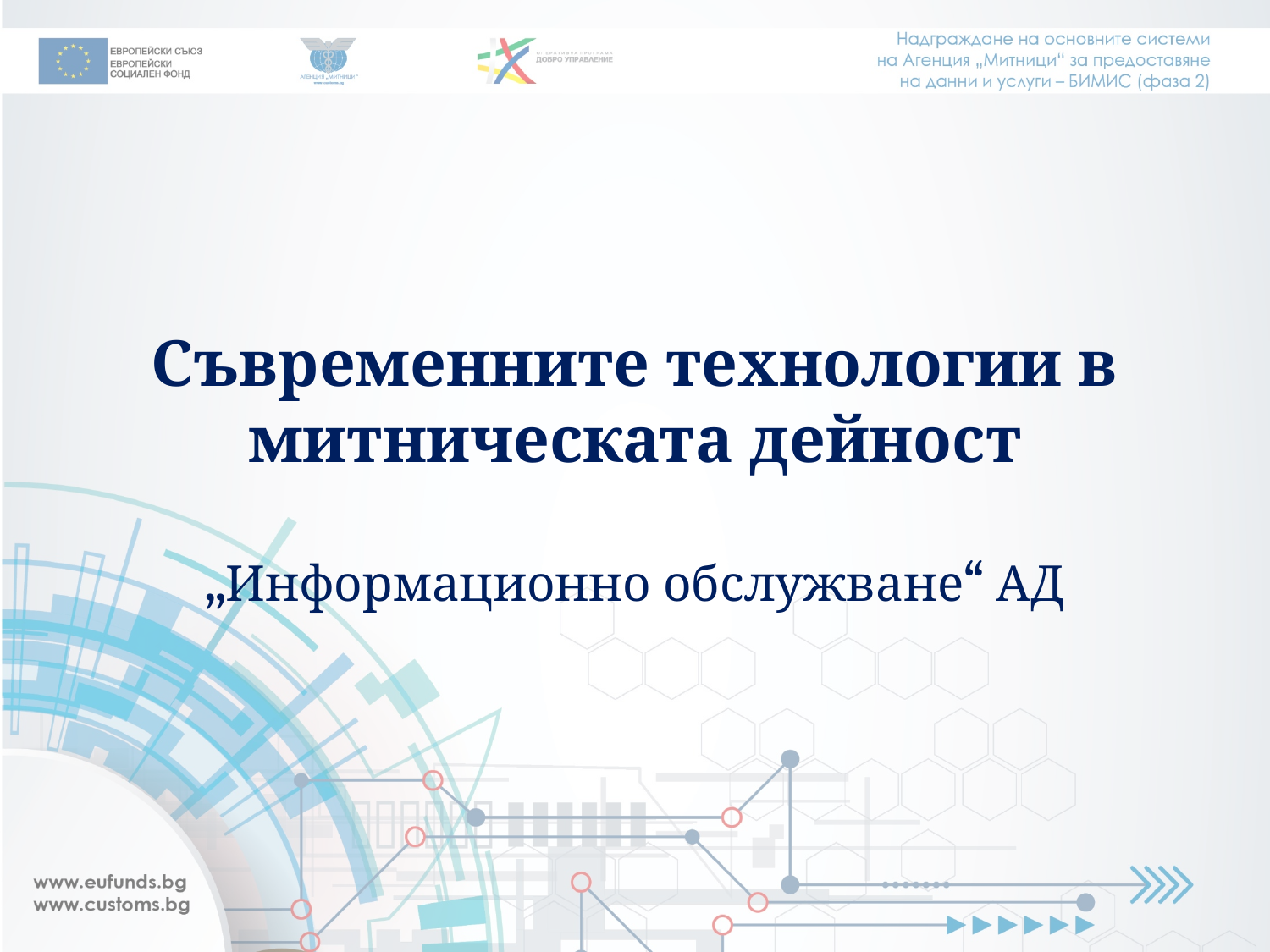

# Съвременните технологии в митническата дейност „Информационно обслужване“ АД